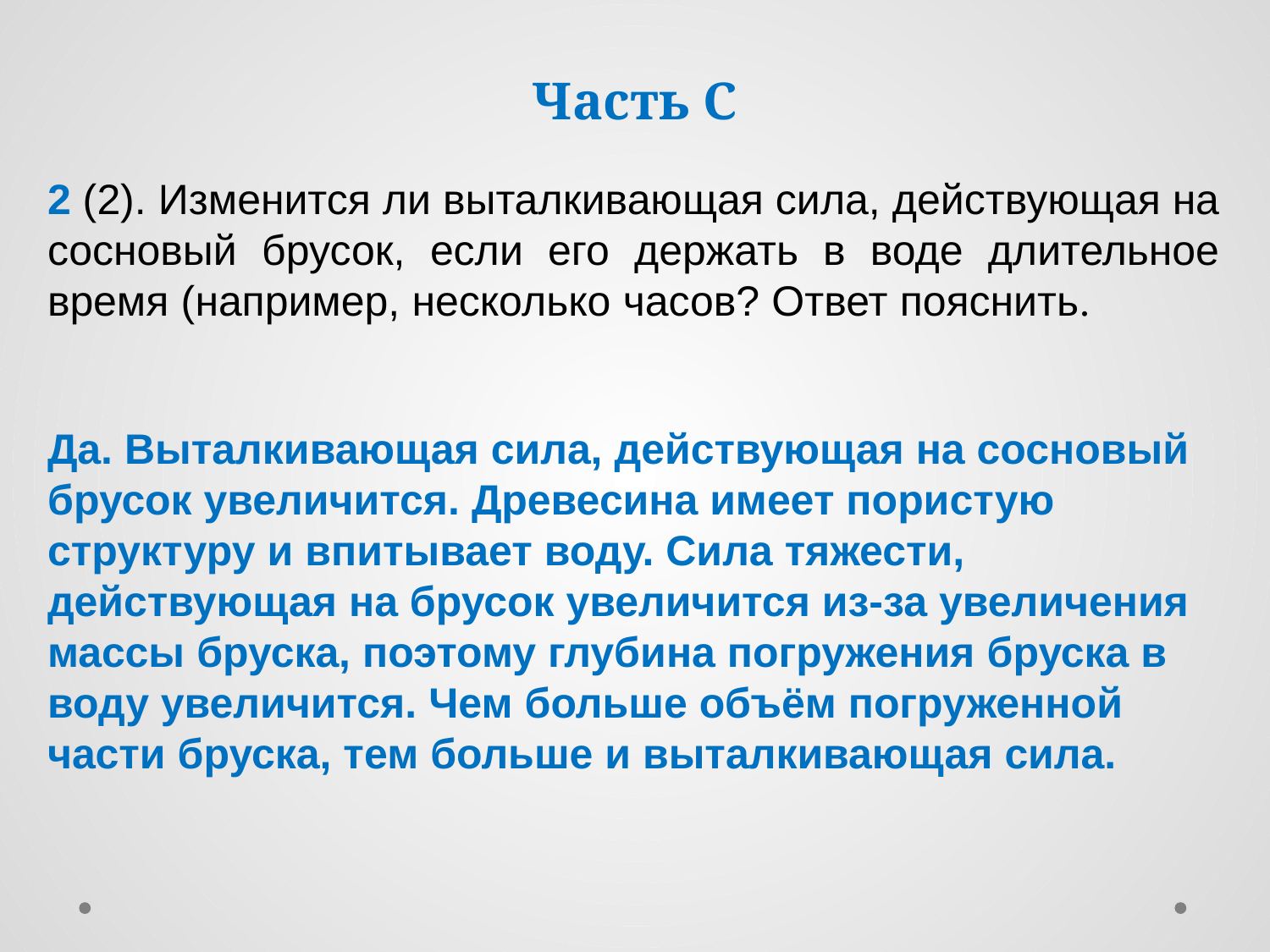

# Часть С
2 (2). Изменится ли выталкивающая сила, действующая на сосновый брусок, если его держать в воде длительное время (например, несколько часов? Ответ пояснить.
Да. Выталкивающая сила, действующая на сосновый брусок увеличится. Древесина имеет пористую структуру и впитывает воду. Сила тяжести, действующая на брусок увеличится из-за увеличения массы бруска, поэтому глубина погружения бруска в воду увеличится. Чем больше объём погруженной части бруска, тем больше и выталкивающая сила.